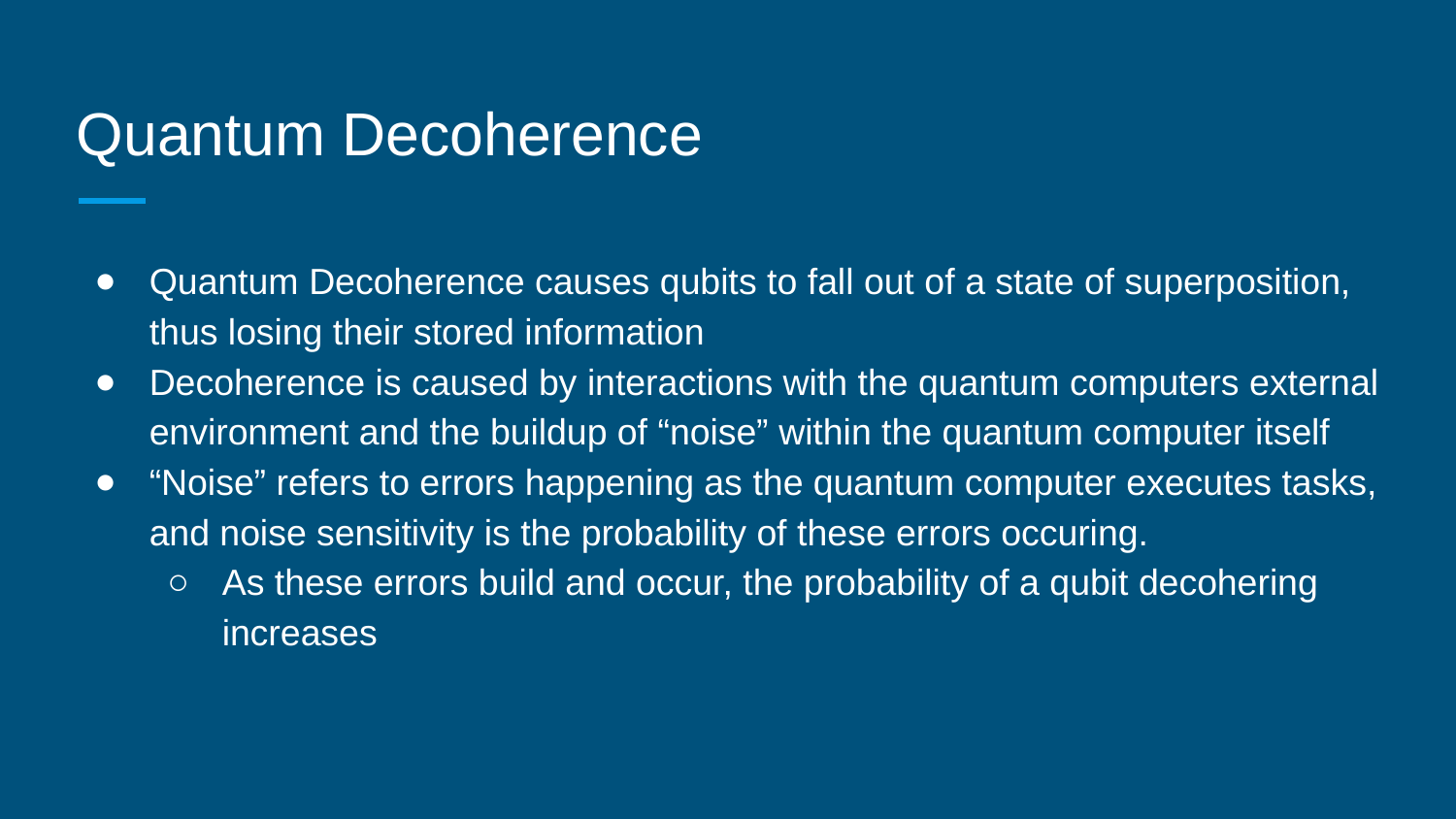

# Quantum Decoherence
Quantum Decoherence causes qubits to fall out of a state of superposition, thus losing their stored information
Decoherence is caused by interactions with the quantum computers external environment and the buildup of “noise” within the quantum computer itself
“Noise” refers to errors happening as the quantum computer executes tasks, and noise sensitivity is the probability of these errors occuring.
As these errors build and occur, the probability of a qubit decohering increases